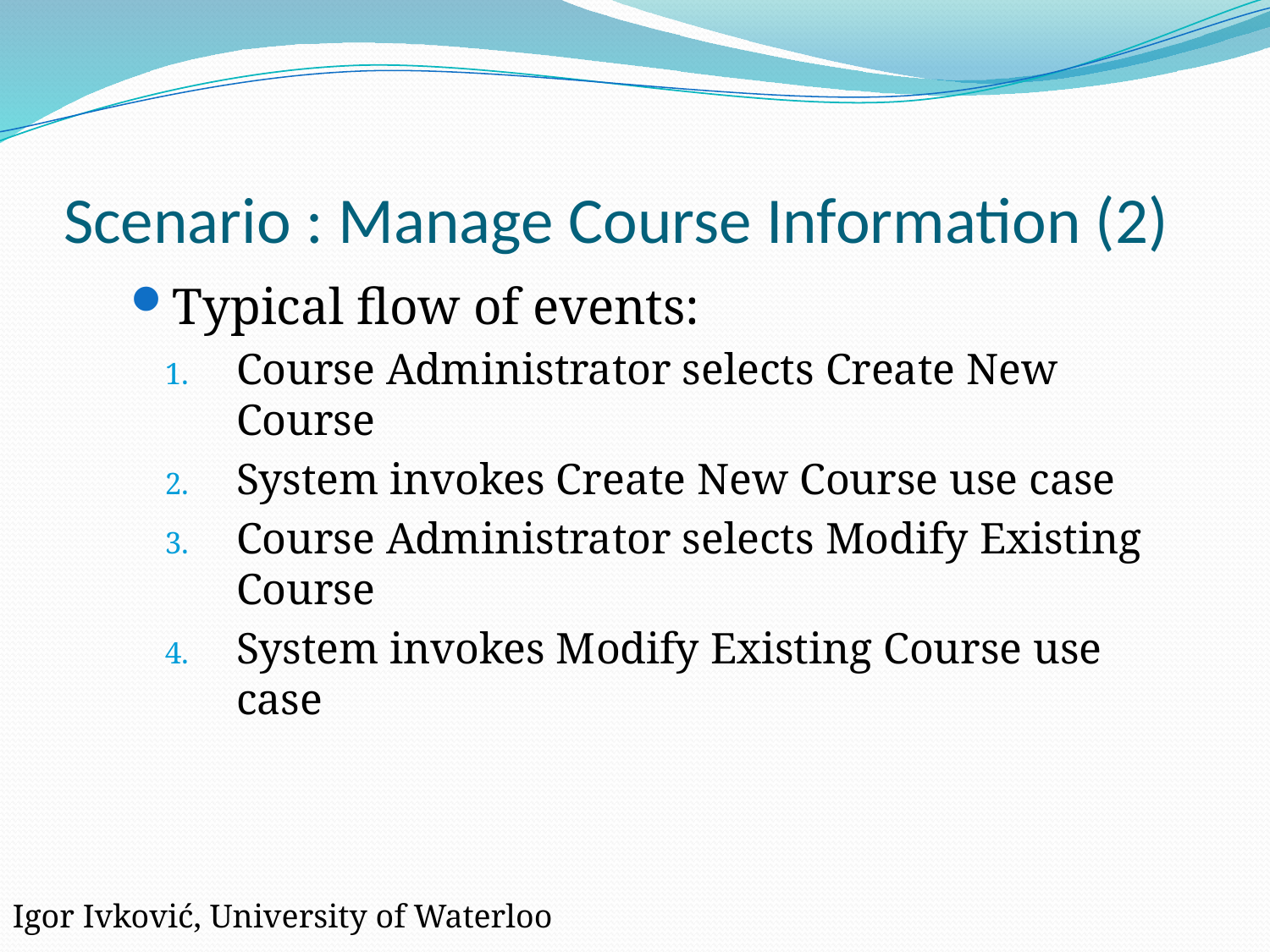

# Scenario : Manage Course Information (2)
Typical flow of events:
Course Administrator selects Create New Course
System invokes Create New Course use case
Course Administrator selects Modify Existing Course
System invokes Modify Existing Course use case

Igor Ivković, University of Waterloo